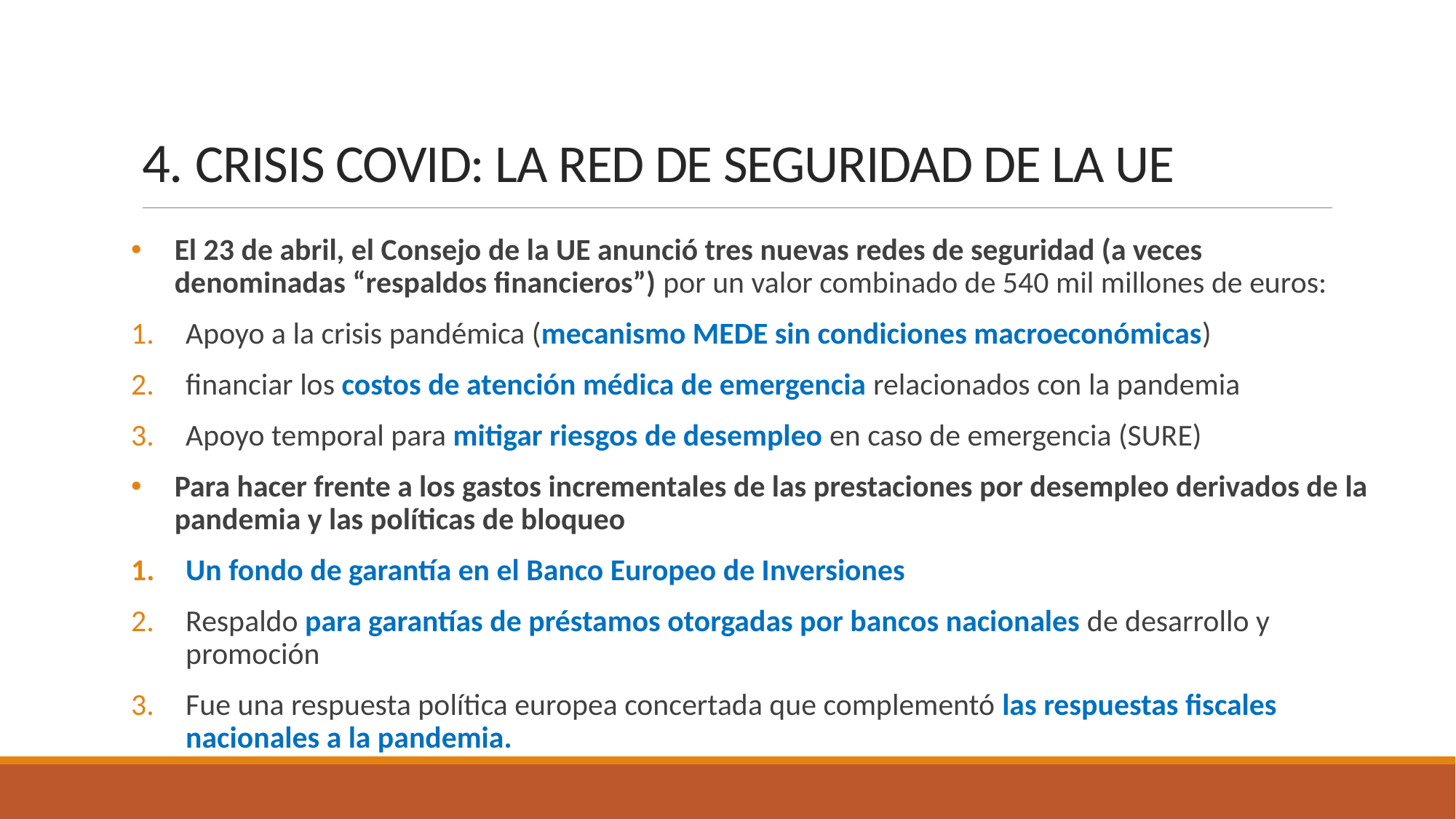

4. CRISIS COVID: LA RED DE SEGURIDAD DE LA UE
El 23 de abril, el Consejo de la UE anunció tres nuevas redes de seguridad (a veces denominadas “respaldos financieros”) por un valor combinado de 540 mil millones de euros:
Apoyo a la crisis pandémica (mecanismo MEDE sin condiciones macroeconómicas)
financiar los costos de atención médica de emergencia relacionados con la pandemia
Apoyo temporal para mitigar riesgos de desempleo en caso de emergencia (SURE)
Para hacer frente a los gastos incrementales de las prestaciones por desempleo derivados de la pandemia y las políticas de bloqueo
Un fondo de garantía en el Banco Europeo de Inversiones
Respaldo para garantías de préstamos otorgadas por bancos nacionales de desarrollo y promoción
Fue una respuesta política europea concertada que complementó las respuestas fiscales nacionales a la pandemia.